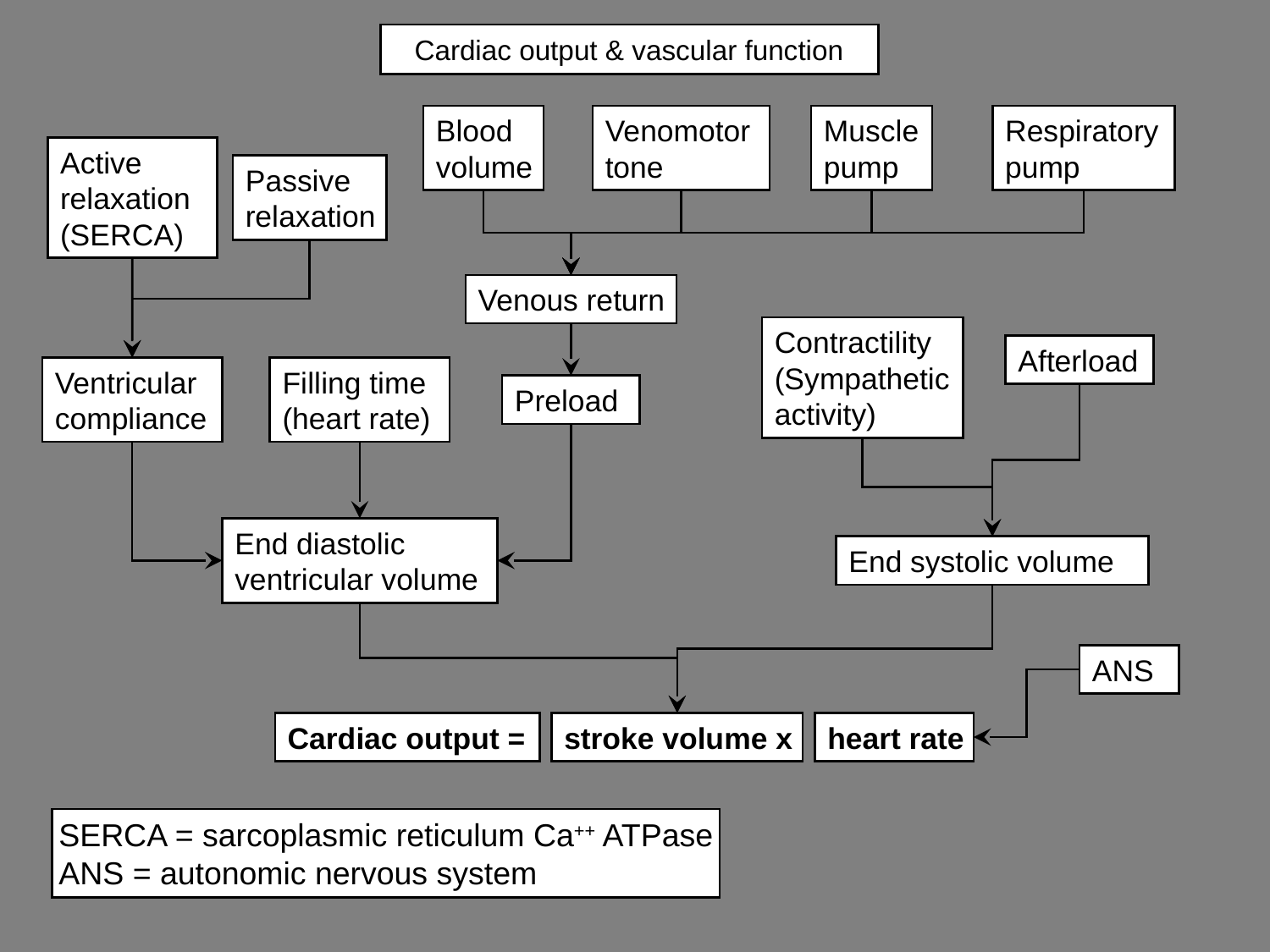

# Cardiac output & vascular function
Blood volume
Venomotor tone
Muscle pump
Respiratory pump
Active relaxation (SERCA)
Passive relaxation
Venous return
Contractility (Sympathetic activity)
Afterload
Ventricular compliance
Filling time (heart rate)
Preload
End diastolic ventricular volume
End systolic volume
ANS
Cardiac output =
stroke volume x
heart rate
SERCA = sarcoplasmic reticulum Ca++ ATPase
ANS = autonomic nervous system